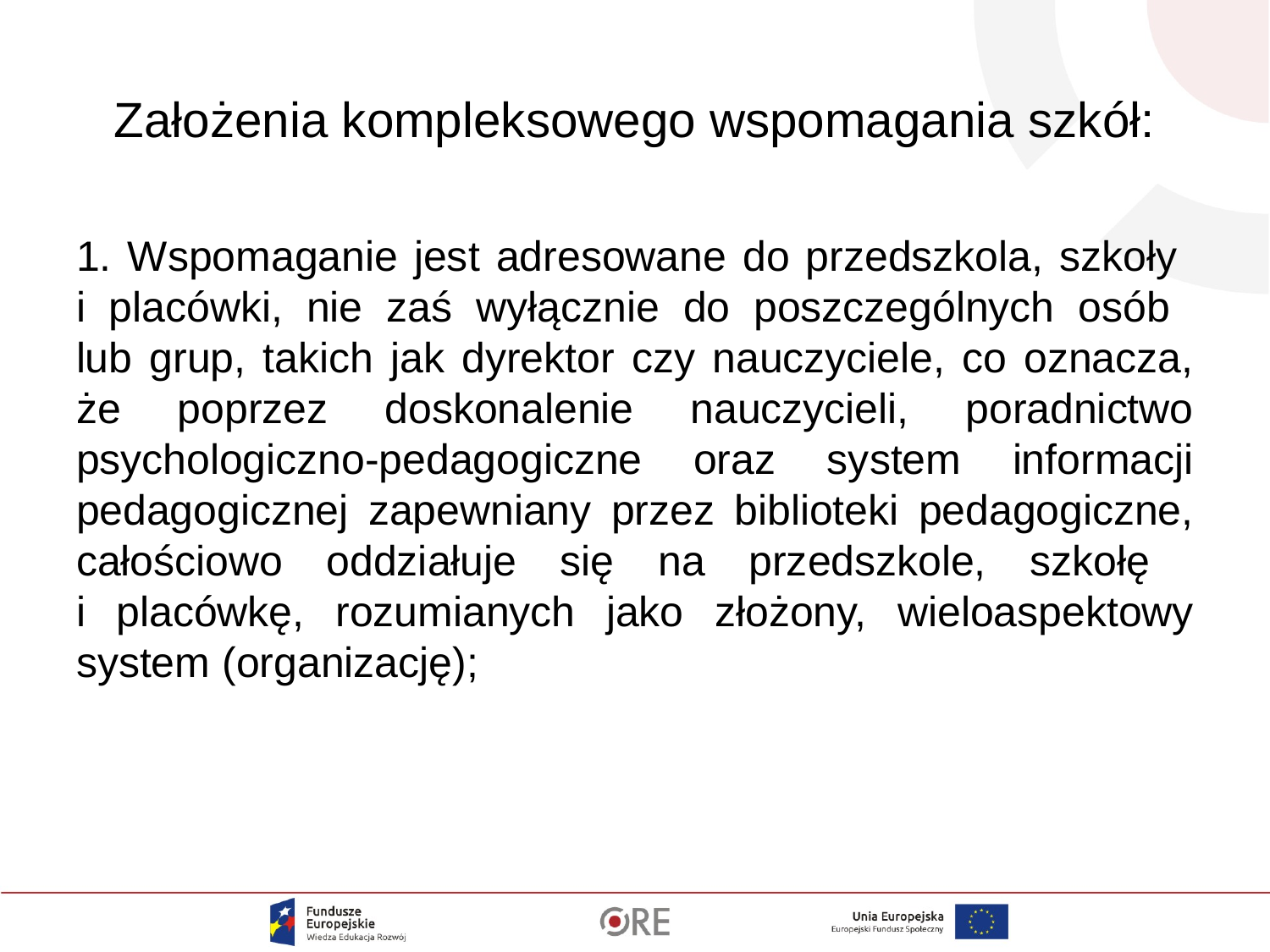

# Założenia kompleksowego wspomagania szkół:
1. Wspomaganie jest adresowane do przedszkola, szkoły
i placówki, nie zaś wyłącznie do poszczególnych osób
lub grup, takich jak dyrektor czy nauczyciele, co oznacza, że poprzez doskonalenie nauczycieli, poradnictwo psychologiczno-pedagogiczne oraz system informacji pedagogicznej zapewniany przez biblioteki pedagogiczne, całościowo oddziałuje się na przedszkole, szkołę
i placówkę, rozumianych jako złożony, wieloaspektowy system (organizację);